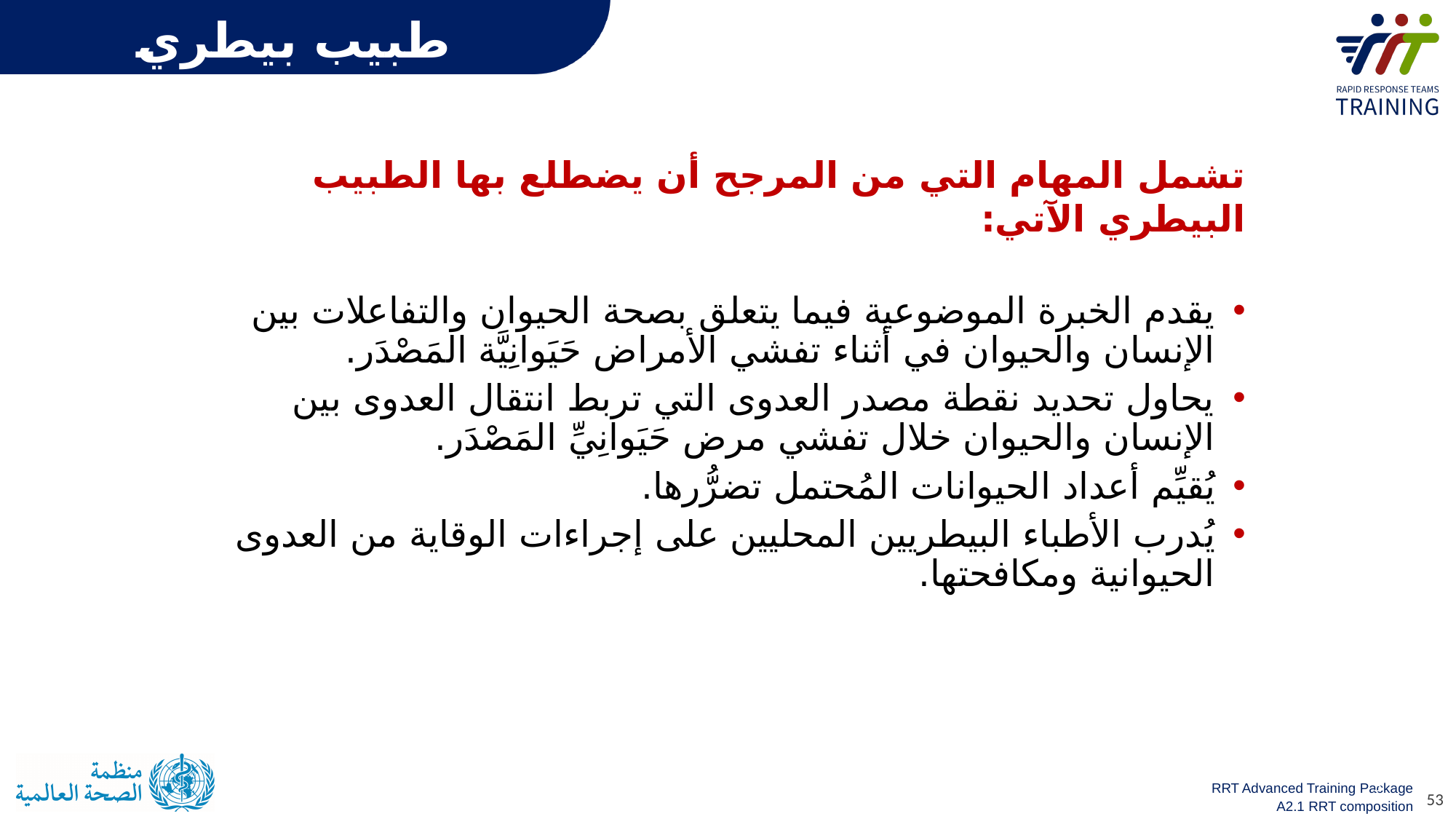

طبيب بيطري
تشمل المهام التي من المرجح أن يضطلع بها الطبيب البيطري الآتي:
يقدم الخبرة الموضوعية فيما يتعلق بصحة الحيوان والتفاعلات بين الإنسان والحيوان في أثناء تفشي الأمراض حَيَوانِيَّة المَصْدَر.
يحاول تحديد نقطة مصدر العدوى التي تربط انتقال العدوى بين الإنسان والحيوان خلال تفشي مرض حَيَوانِيِّ المَصْدَر.
يُقيِّم أعداد الحيوانات المُحتمل تضرُّرها.
يُدرب الأطباء البيطريين المحليين على إجراءات الوقاية من العدوى الحيوانية ومكافحتها.
53